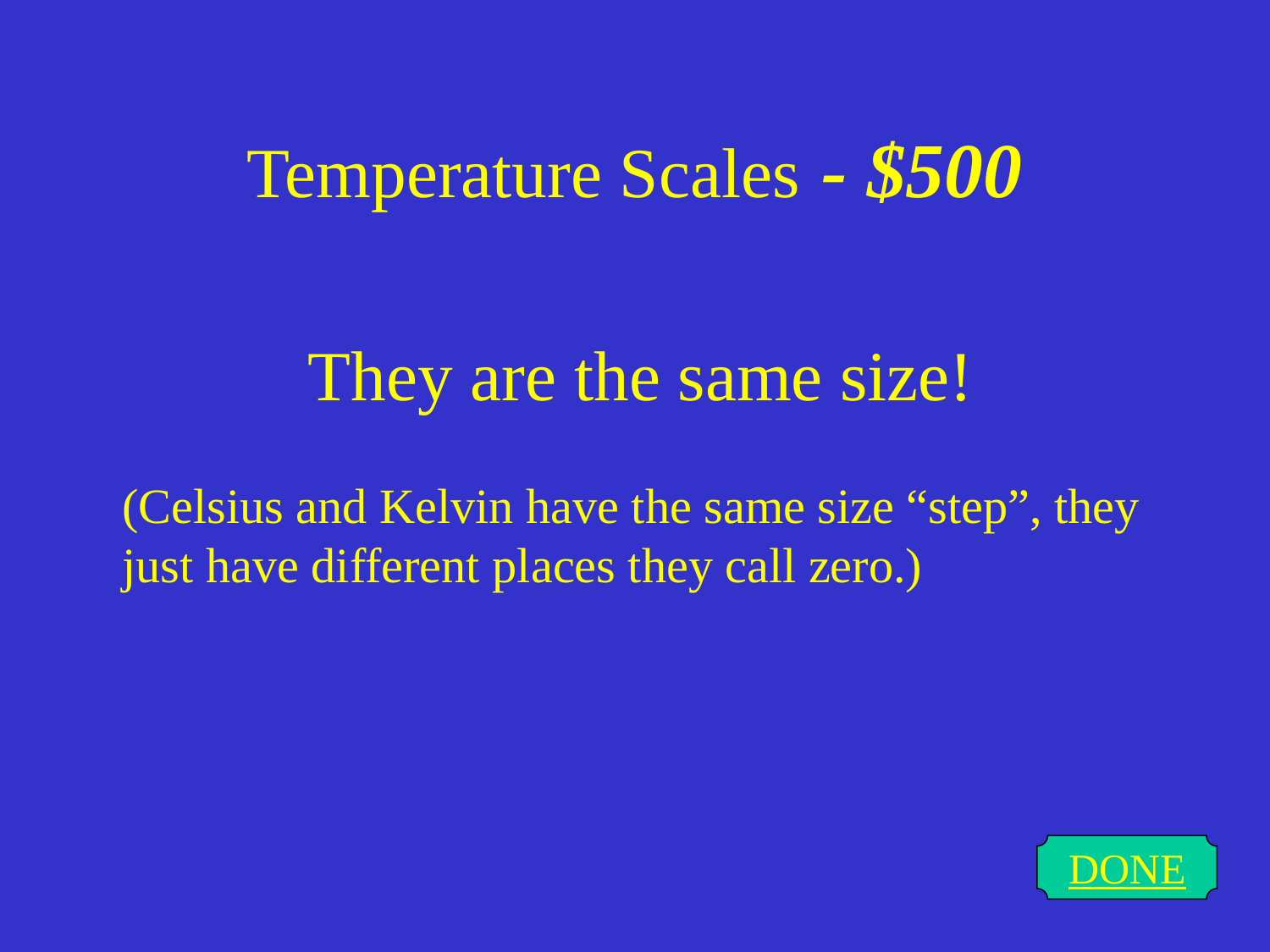

# Temperature Scales - $500
They are the same size!

(Celsius and Kelvin have the same size “step”, they just have different places they call zero.)

DONE